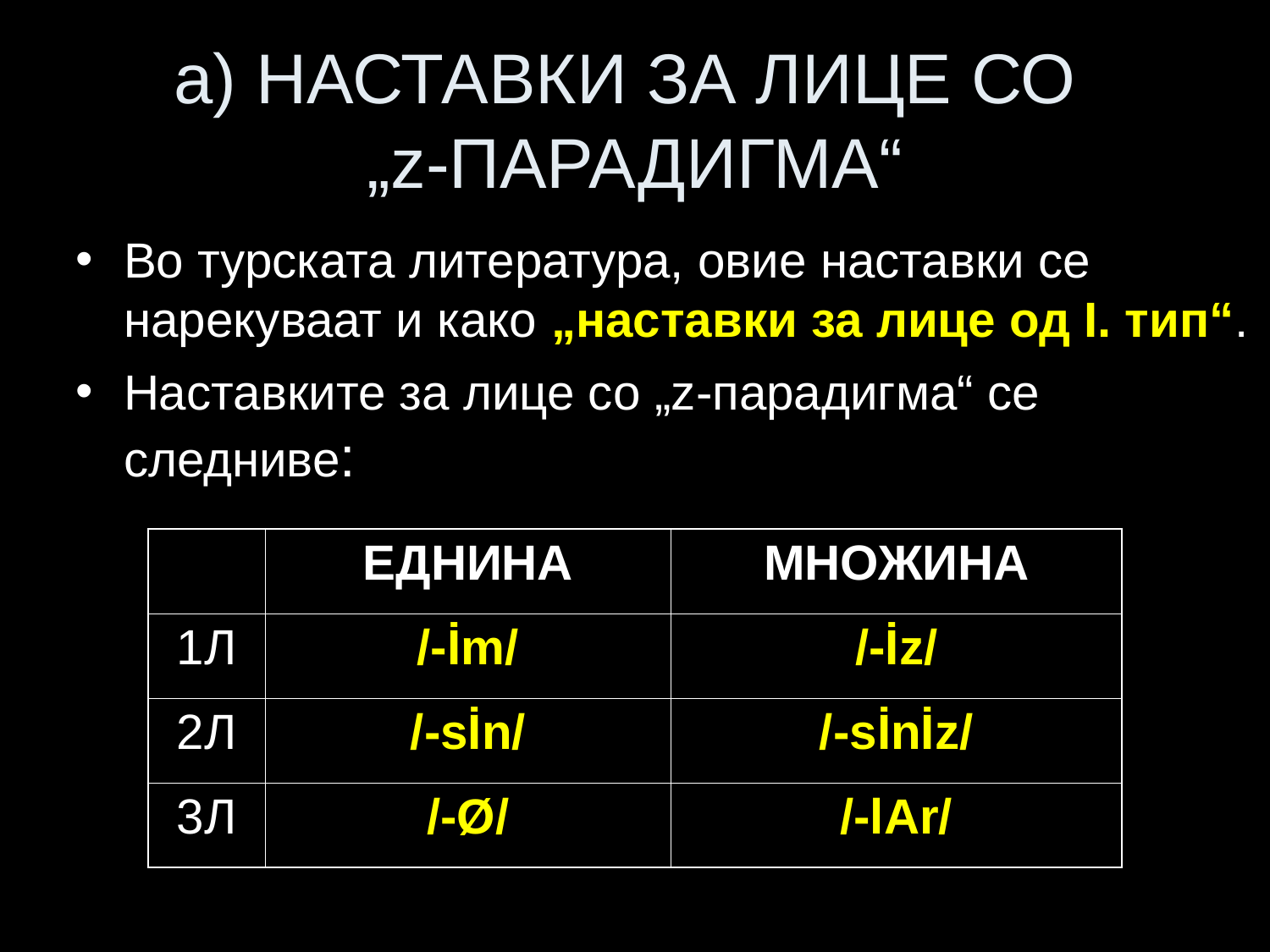

# а) НАСТАВКИ ЗА ЛИЦЕ СО „z-ПАРАДИГМА“
Во турската литература, овие наставки се нарекуваат и како „наставки за лице од I. тип“.
Наставките за лице со „z-парадигма“ се следниве:
|  | ЕДНИНА | МНОЖИНА |
| --- | --- | --- |
| 1Л | /-İm/ | /-İz/ |
| 2Л | /-sİn/ | /-sİnİz/ |
| 3Л | /-Ø/ | /-lAr/ |